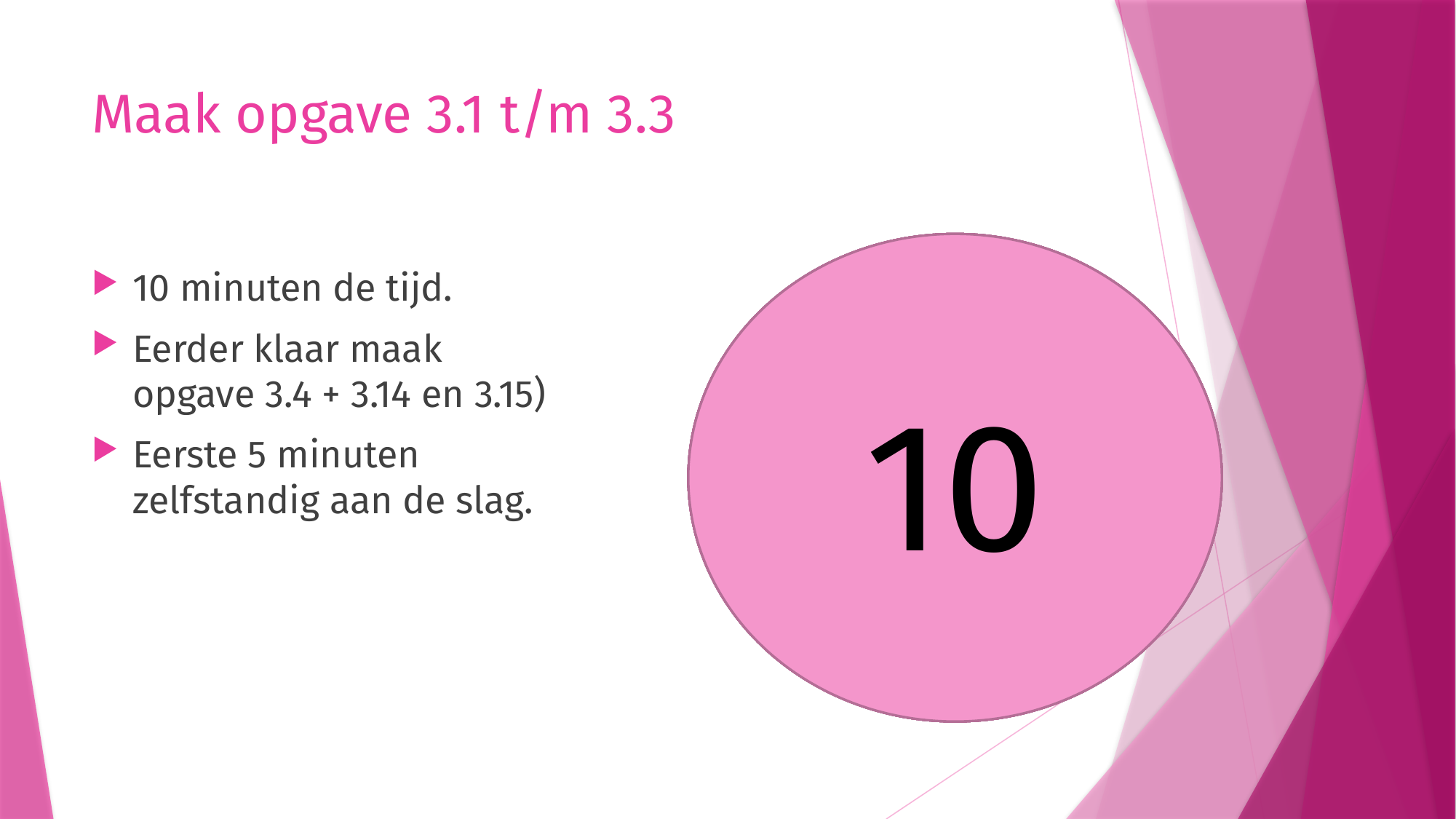

# Maak opgave 3.1 t/m 3.3
10
9
8
5
6
7
4
3
1
2
10 minuten de tijd.
Eerder klaar maak opgave 3.4 + 3.14 en 3.15)
Eerste 5 minuten zelfstandig aan de slag.